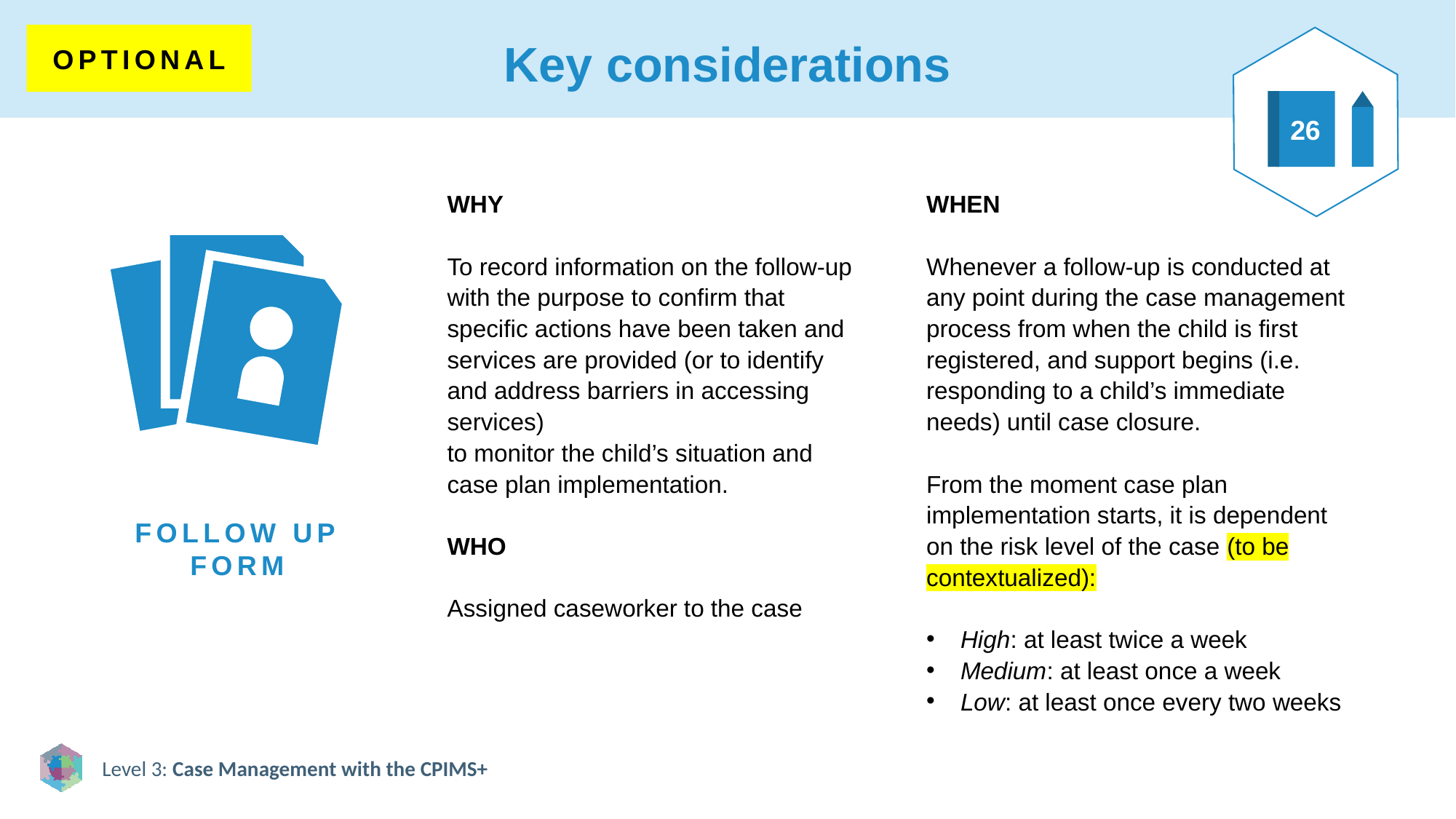

# Key considerations
OPTIONAL

26

WHY

To record information on the follow-up with the purpose to confirm that specific actions have been taken and services are provided (or to identify and address barriers in accessing services)
to monitor the child’s situation and case plan implementation.

WHO

Assigned caseworker to the case
WHEN

Whenever a follow-up is conducted at any point during the case management process from when the child is first registered, and support begins (i.e. responding to a child’s immediate needs) until case closure.

From the moment case plan implementation starts, it is dependent on the risk level of the case (to be contextualized):

High: at least twice a week
Medium: at least once a week
Low: at least once every two weeks

FOLLOW UP FORM